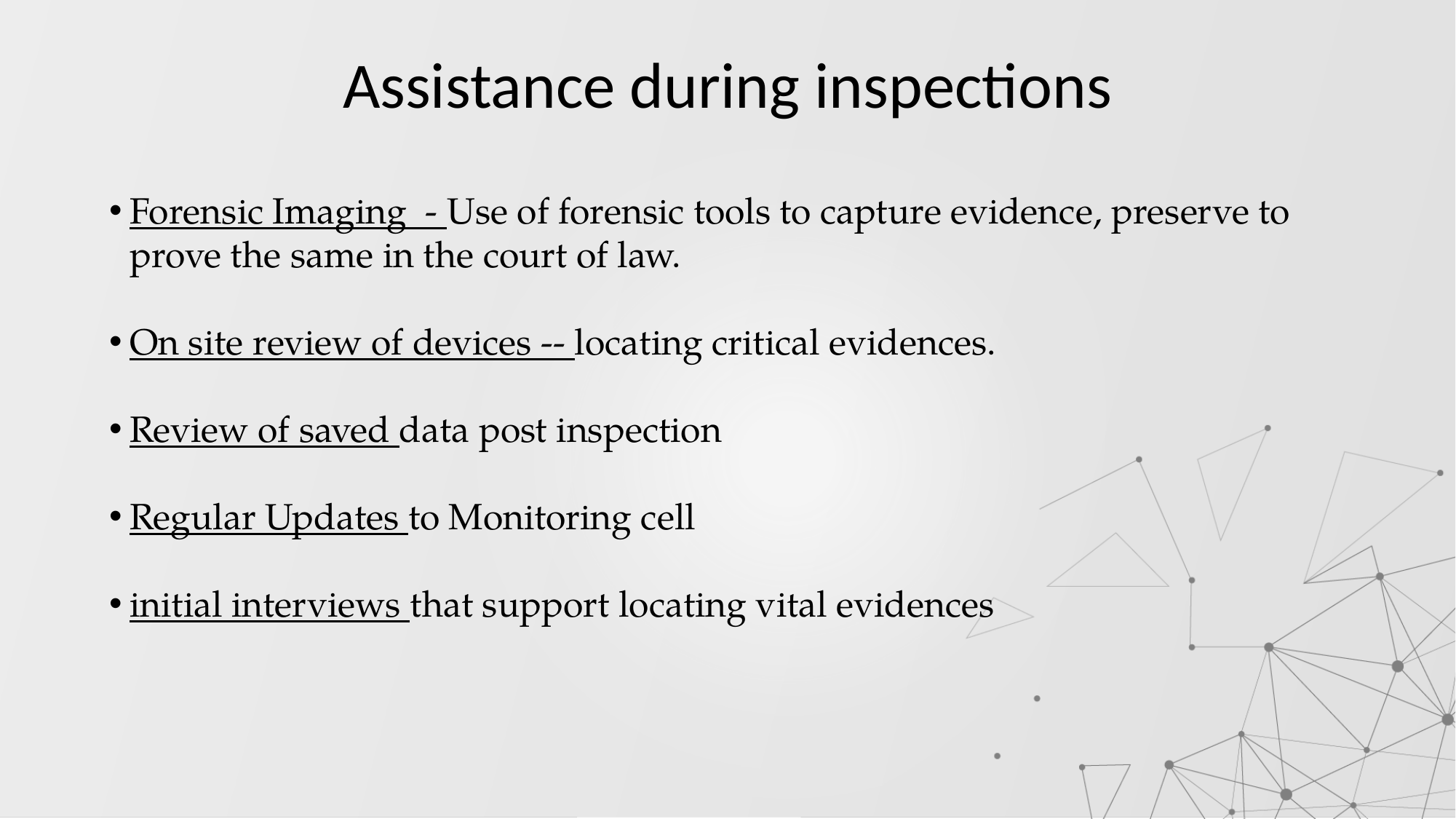

# Assistance during inspections
Forensic Imaging  - Use of forensic tools to capture evidence, preserve to prove the same in the court of law.

On site review of devices -- locating critical evidences.

Review of saved data post inspection

Regular Updates to Monitoring cell

initial interviews that support locating vital evidences